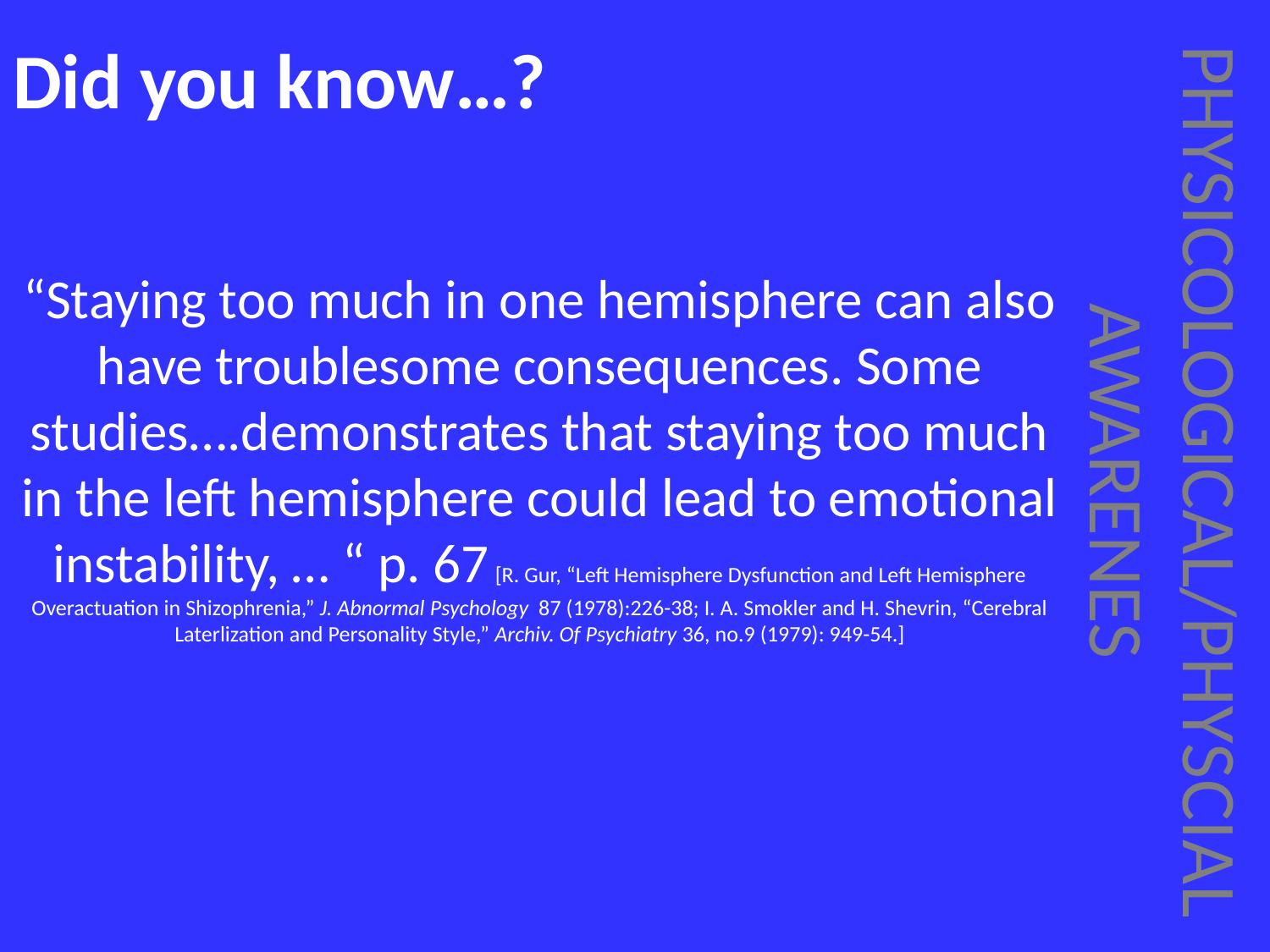

# Did you know…?
“Staying too much in one hemisphere can also have troublesome consequences. Some studies….demonstrates that staying too much in the left hemisphere could lead to emotional instability, … “ p. 67 [R. Gur, “Left Hemisphere Dysfunction and Left Hemisphere Overactuation in Shizophrenia,” J. Abnormal Psychology  87 (1978):226-38; I. A. Smokler and H. Shevrin, “Cerebral Laterlization and Personality Style,” Archiv. Of Psychiatry 36, no.9 (1979): 949-54.]
PHYSICOLOGICAL/PHYSCIAL AWARENES